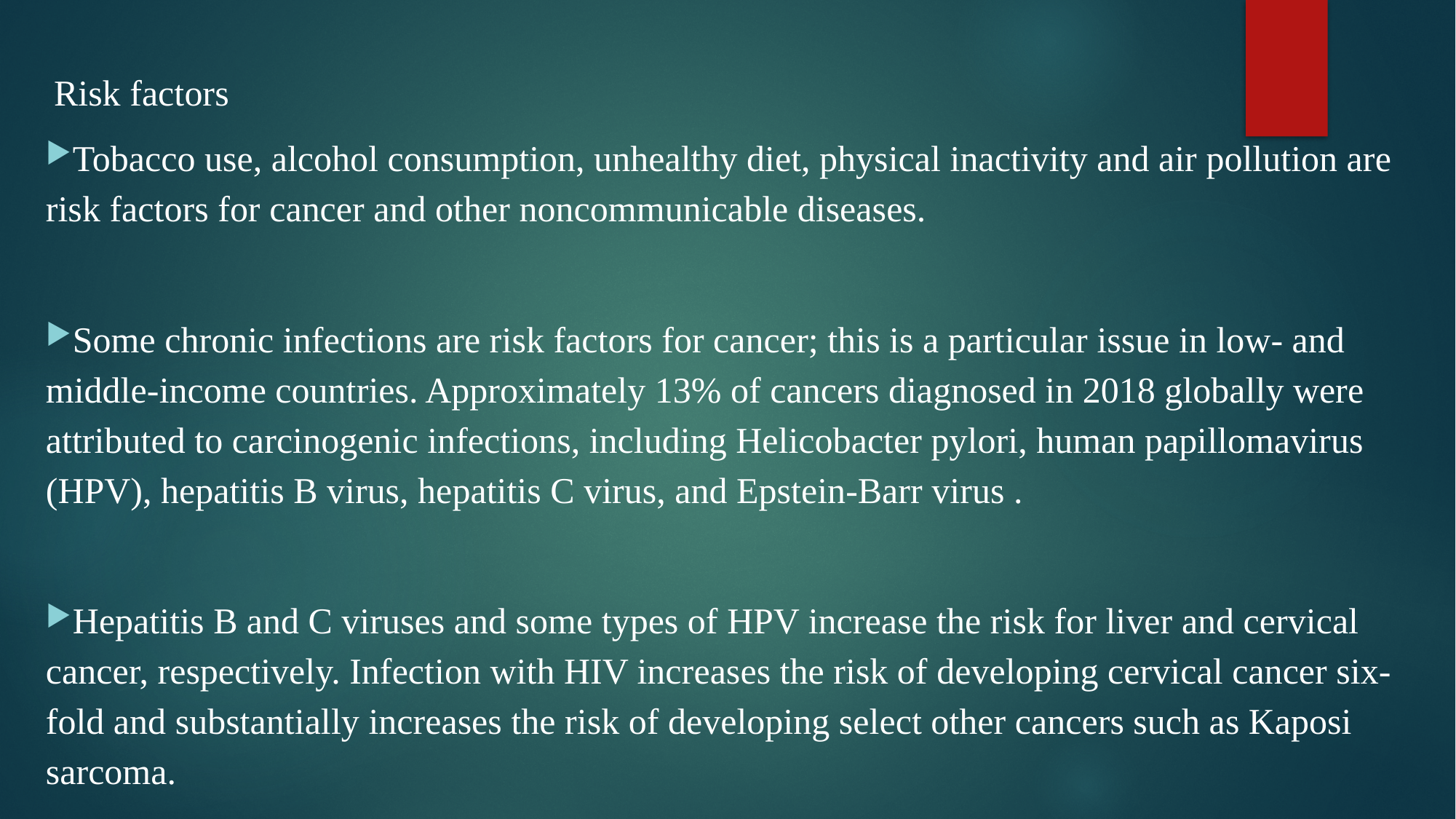

Risk factors
Tobacco use, alcohol consumption, unhealthy diet, physical inactivity and air pollution are risk factors for cancer and other noncommunicable diseases.

Some chronic infections are risk factors for cancer; this is a particular issue in low- and middle-income countries. Approximately 13% of cancers diagnosed in 2018 globally were attributed to carcinogenic infections, including Helicobacter pylori, human papillomavirus (HPV), hepatitis B virus, hepatitis C virus, and Epstein-Barr virus .

Hepatitis B and C viruses and some types of HPV increase the risk for liver and cervical cancer, respectively. Infection with HIV increases the risk of developing cervical cancer six-fold and substantially increases the risk of developing select other cancers such as Kaposi sarcoma.